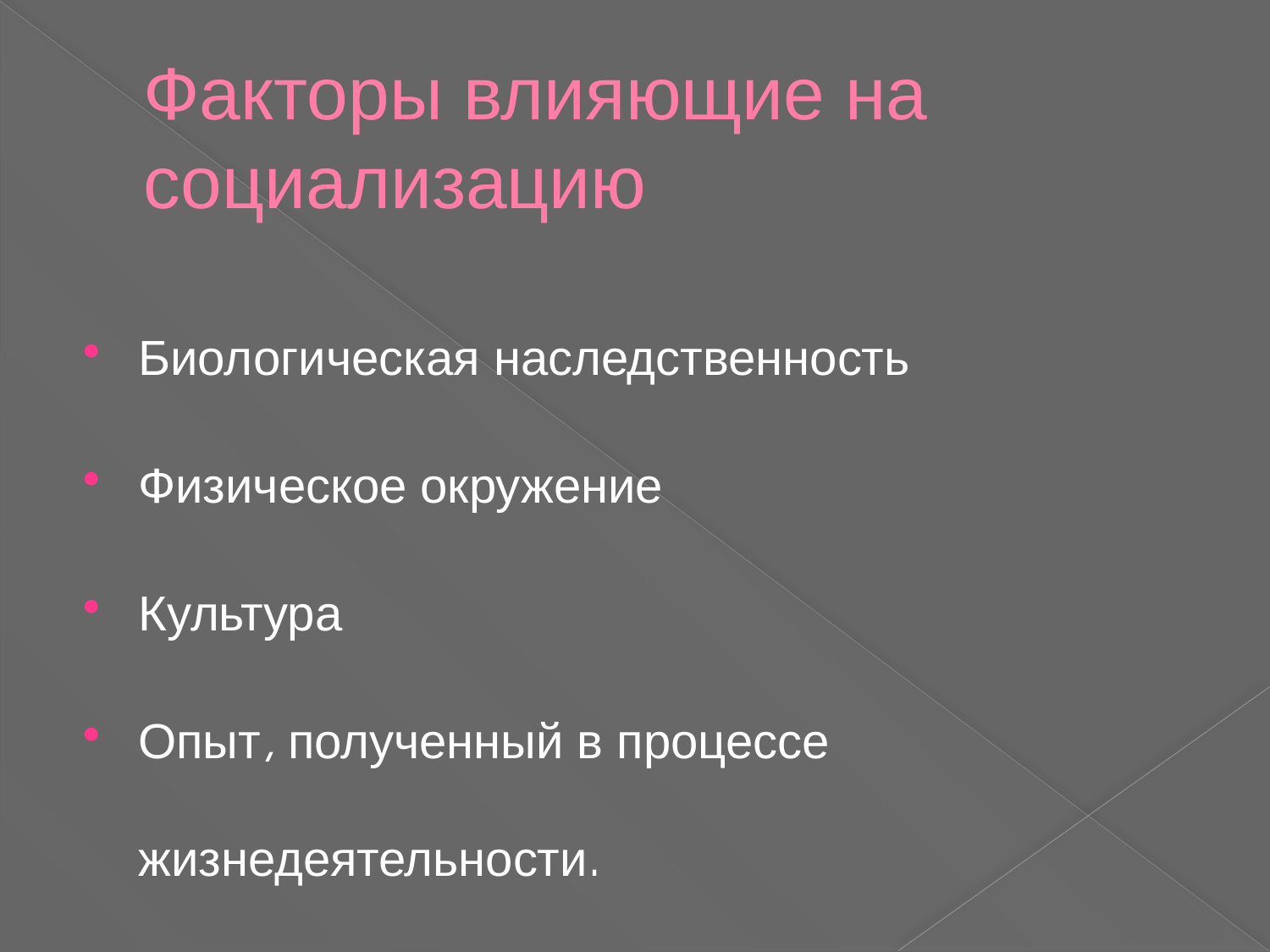

# Факторы влияющие на социализацию
Биологическая наследственность
Физическое окружение
Культура
Опыт, полученный в процессе жизнедеятельности.